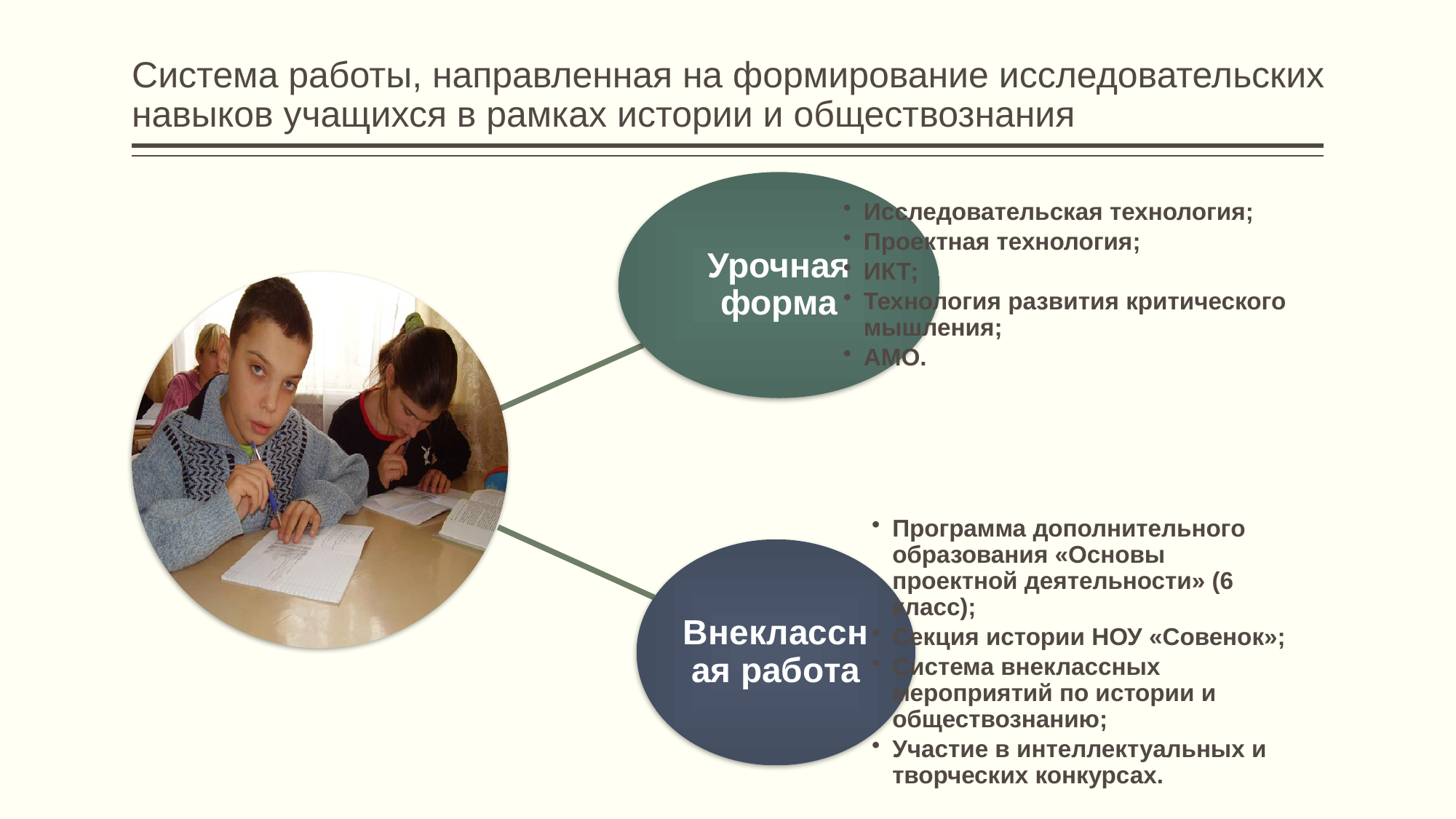

# Система работы, направленная на формирование исследовательских навыков учащихся в рамках истории и обществознания
Урочная форма
Исследовательская технология;
Проектная технология;
ИКТ;
Технология развития критического мышления;
АМО.
Внеклассная работа
Программа дополнительного образования «Основы проектной деятельности» (6 класс);
Секция истории НОУ «Совенок»;
Система внеклассных мероприятий по истории и обществознанию;
Участие в интеллектуальных и творческих конкурсах.